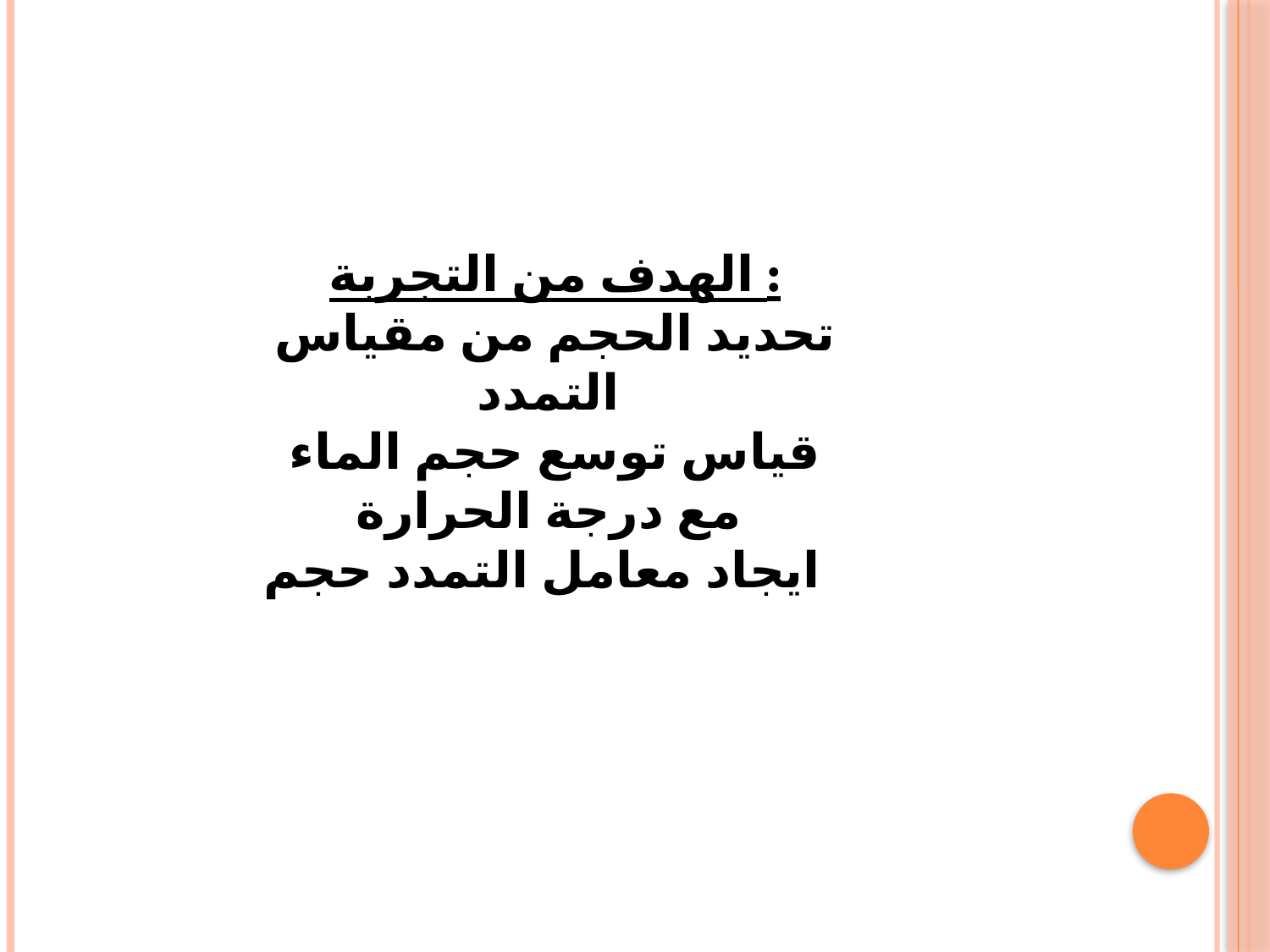

الهدف من التجربة :
تحديد الحجم من مقياس التمدد
قياس توسع حجم الماء مع درجة الحرارة
ايجاد معامل التمدد حجم